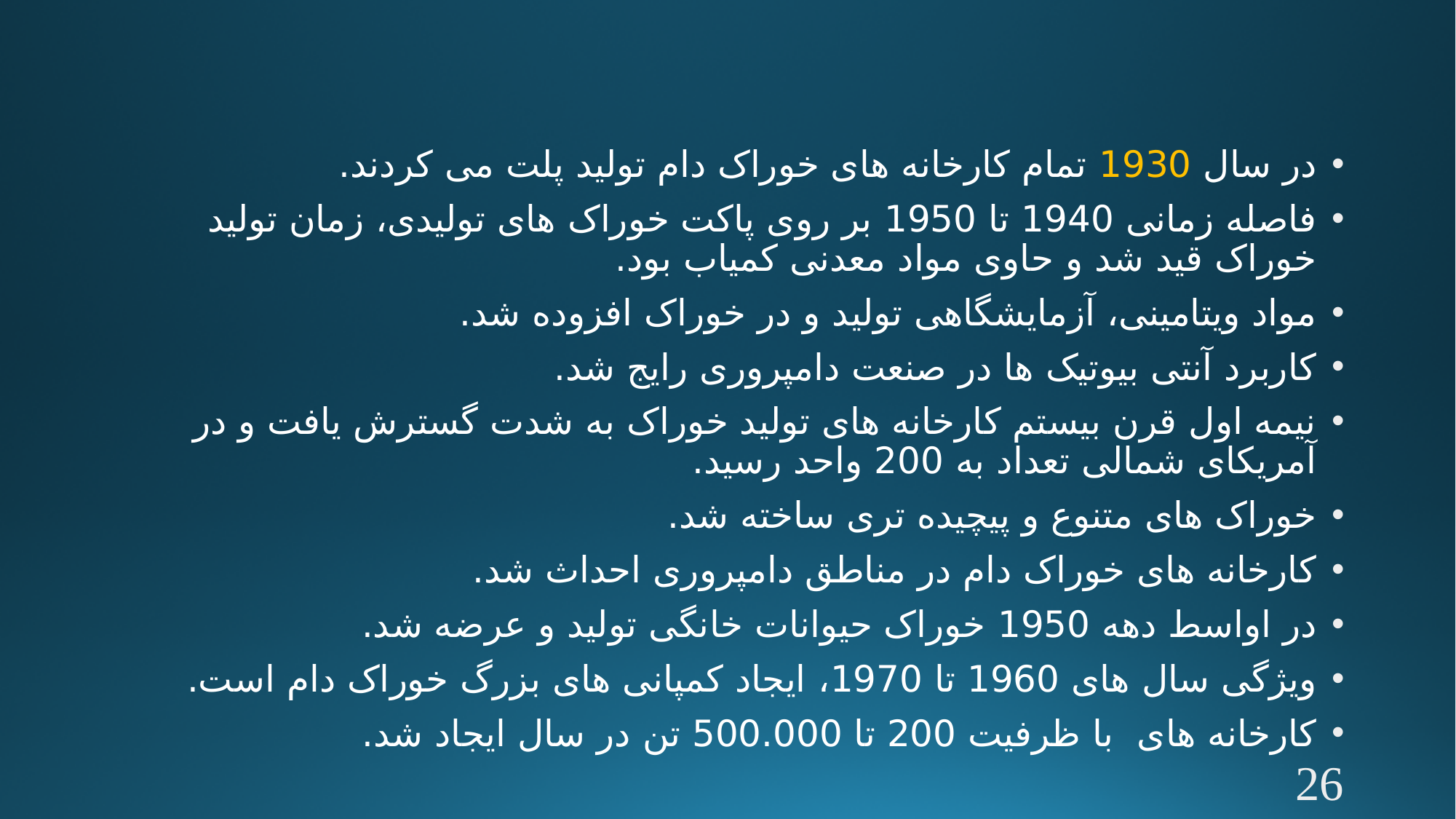

#
در سال 1930 تمام کارخانه های خوراک دام تولید پلت می کردند.
فاصله زمانی 1940 تا 1950 بر روی پاکت خوراک های تولیدی، زمان تولید خوراک قید شد و حاوی مواد معدنی کمیاب بود.
مواد ویتامینی، آزمایشگاهی تولید و در خوراک افزوده شد.
کاربرد آنتی بیوتیک ها در صنعت دامپروری رایج شد.
نیمه اول قرن بیستم کارخانه های تولید خوراک به شدت گسترش یافت و در آمریکای شمالی تعداد به 200 واحد رسید.
خوراک های متنوع و پیچیده تری ساخته شد.
کارخانه های خوراک دام در مناطق دامپروری احداث شد.
در اواسط دهه 1950 خوراک حیوانات خانگی تولید و عرضه شد.
ویژگی سال های 1960 تا 1970، ایجاد کمپانی های بزرگ خوراک دام است.
کارخانه های  با ظرفیت 200 تا 500.000 تن در سال ایجاد شد.
26